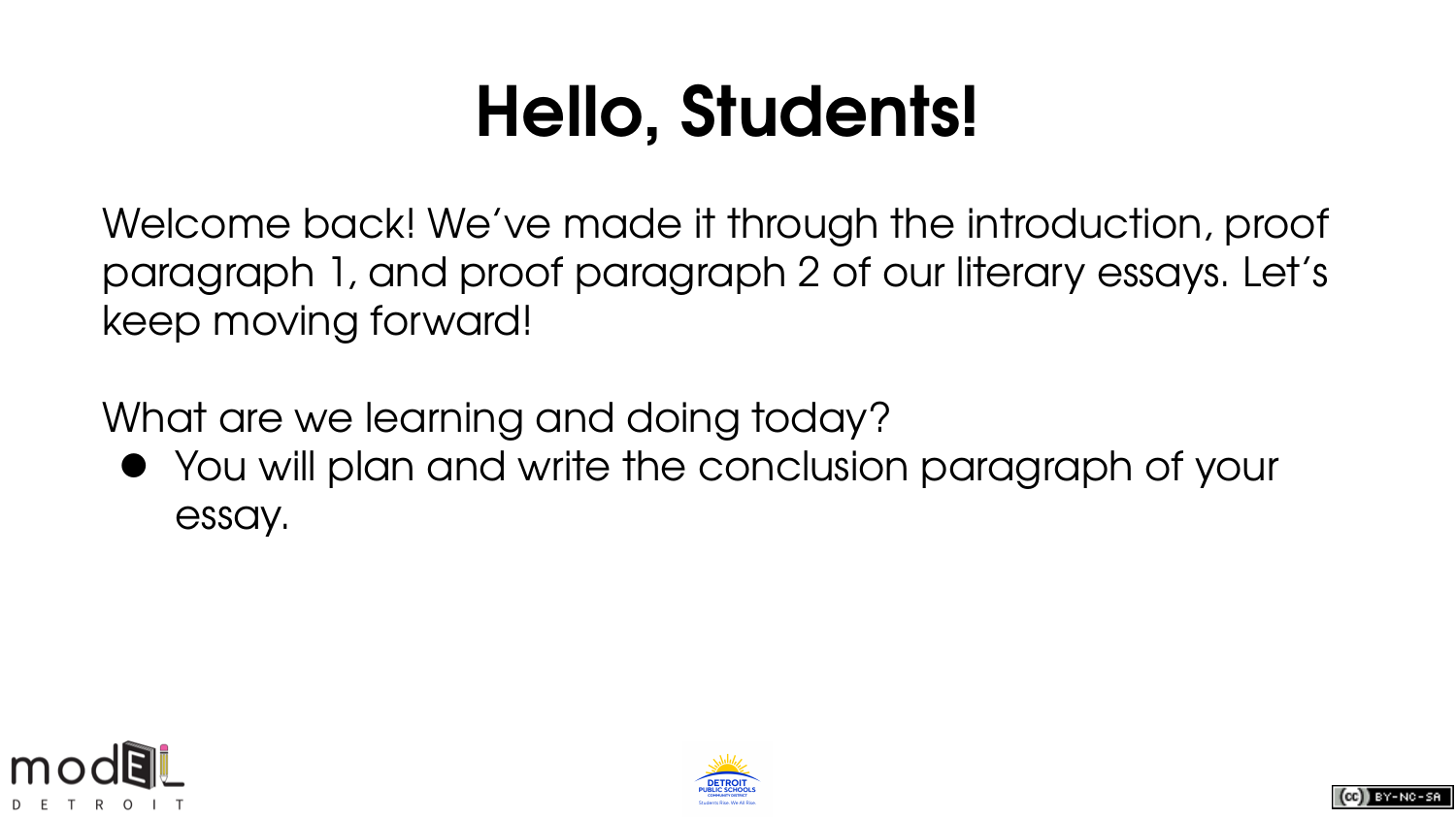

# Hello, Students!
Welcome back! We’ve made it through the introduction, proof paragraph 1, and proof paragraph 2 of our literary essays. Let’s keep moving forward!

What are we learning and doing today?
You will plan and write the conclusion paragraph of your essay.